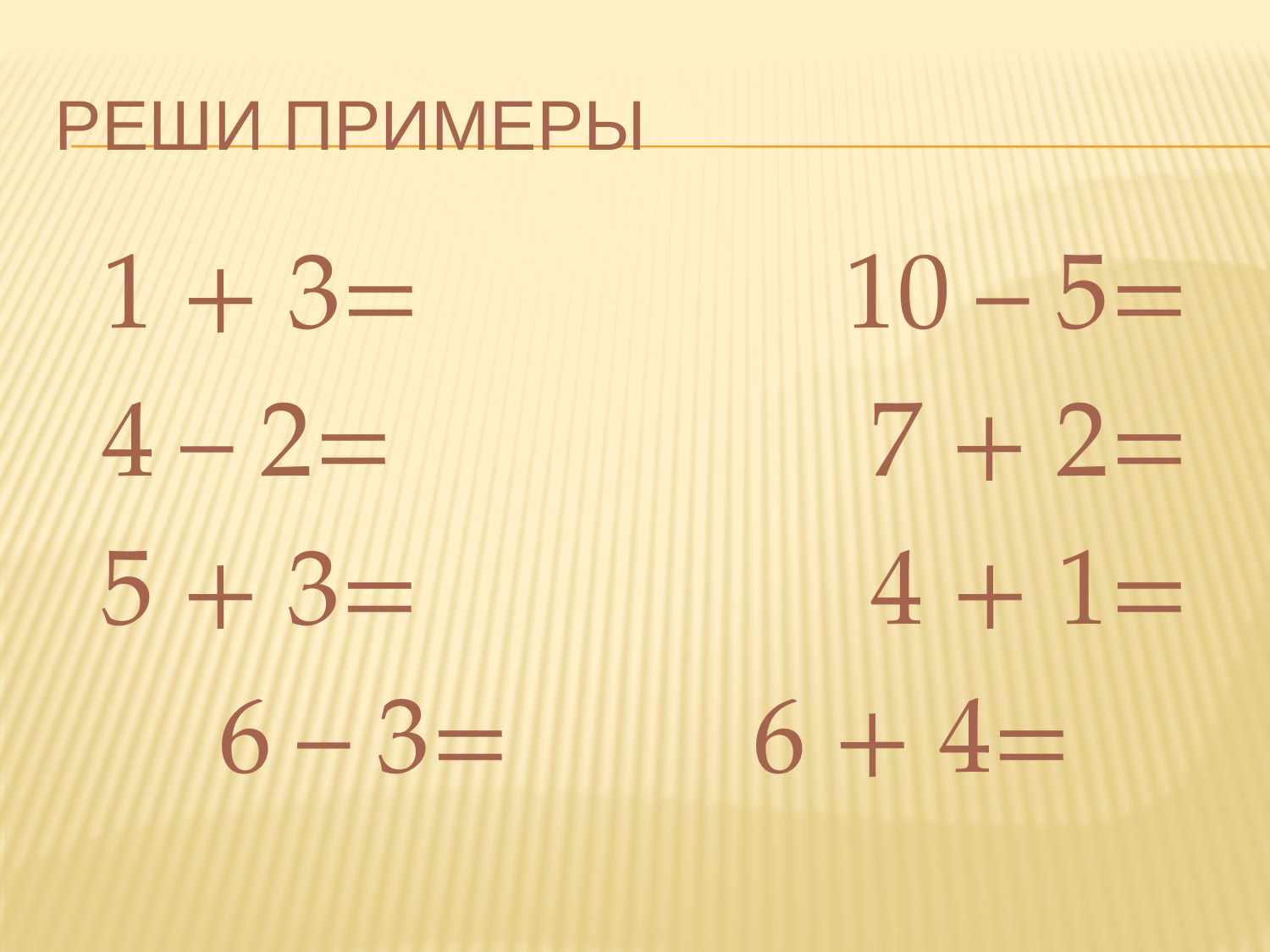

# Реши примеры
1 + 3=                10 – 5=
4 – 2=                  7 + 2=
5 + 3=                 4 + 1=
6 – 3=       	 6 + 4=